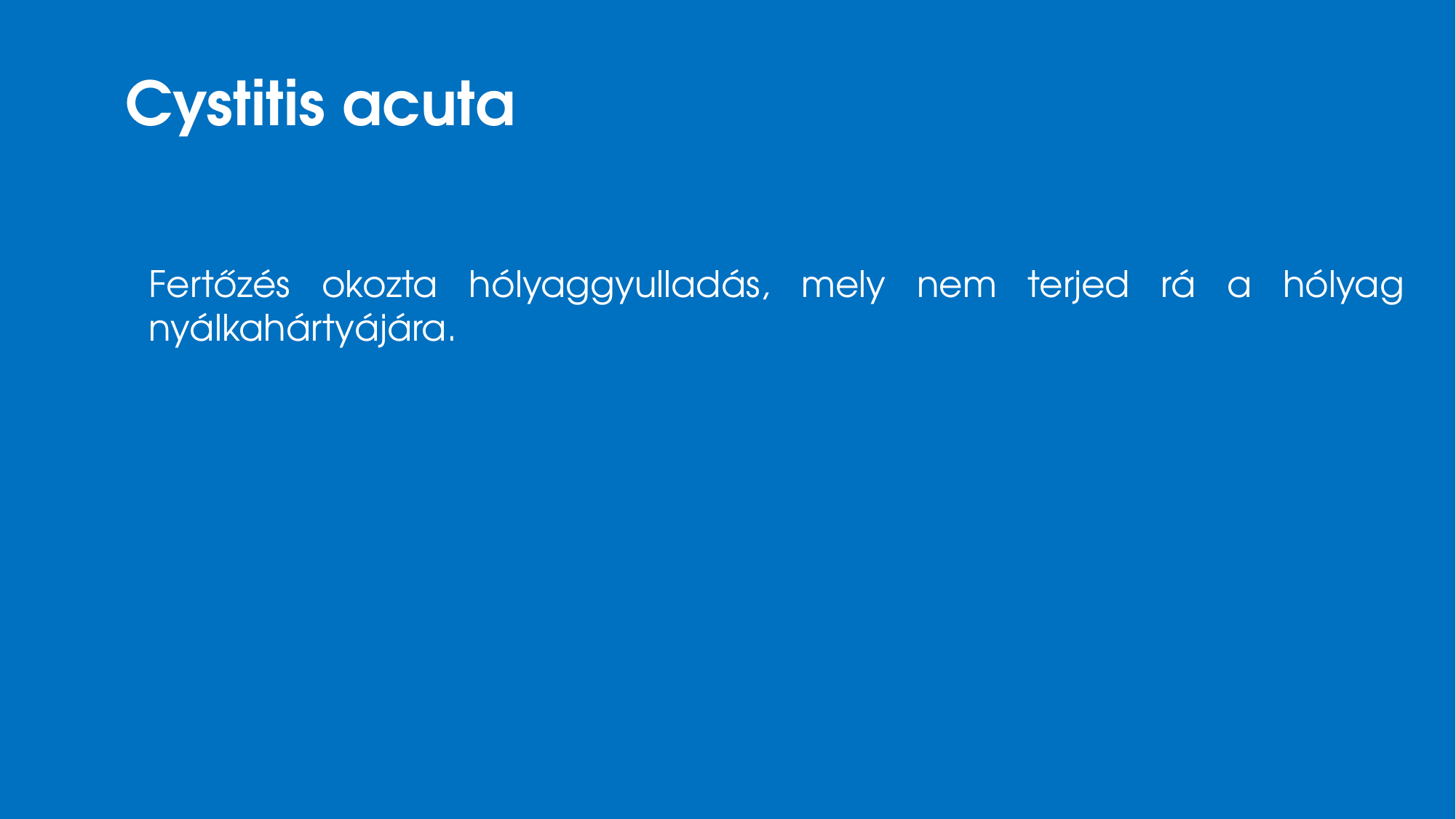

# Cystitis acuta
Fertőzés okozta hólyaggyulladás, mely nem terjed rá a hólyag nyálkahártyájára.